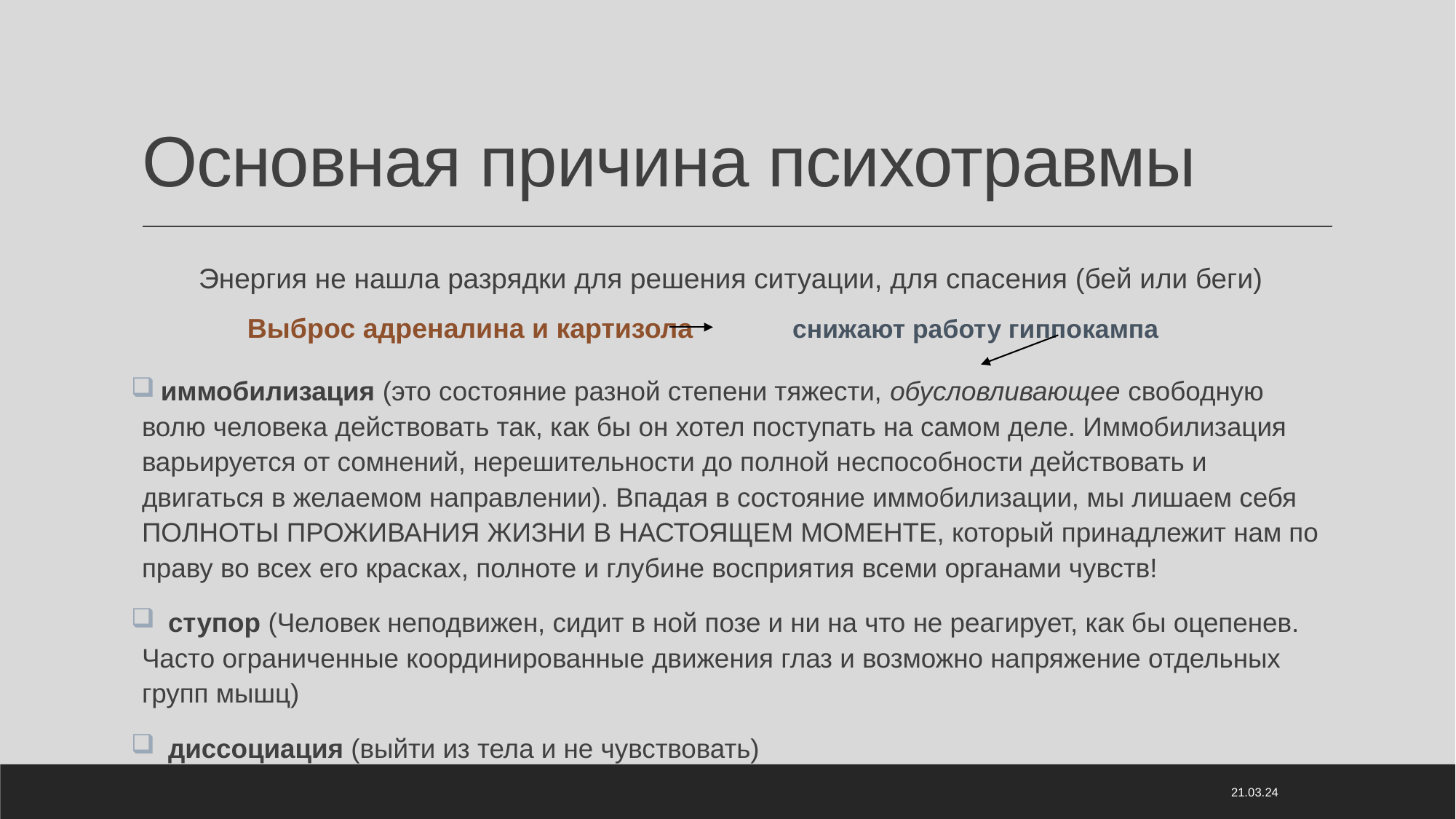

# Основная причина психотравмы
Энергия не нашла разрядки для решения ситуации, для спасения (бей или беги)

 иммобилизация (это состояние разной степени тяжести, обусловливающее свободную волю человека действовать так, как бы он хотел поступать на самом деле. Иммобилизация варьируется от сомнений, нерешительности до полной неспособности действовать и двигаться в желаемом направлении). Впадая в состояние иммобилизации, мы лишаем себя ПОЛНОТЫ ПРОЖИВАНИЯ ЖИЗНИ В НАСТОЯЩЕМ МОМЕНТЕ, который принадлежит нам по праву во всех его красках, полноте и глубине восприятия всеми органами чувств!
  ступор (Человек неподвижен, сидит в ной позе и ни на что не реагирует, как бы оцепенев. Часто ограниченные координированные движения глаз и возможно напряжение отдельных групп мышц)
  диссоциация (выйти из тела и не чувствовать)
Выброс адреналина и картизола             снижают работу гиппокампа
21.03.24